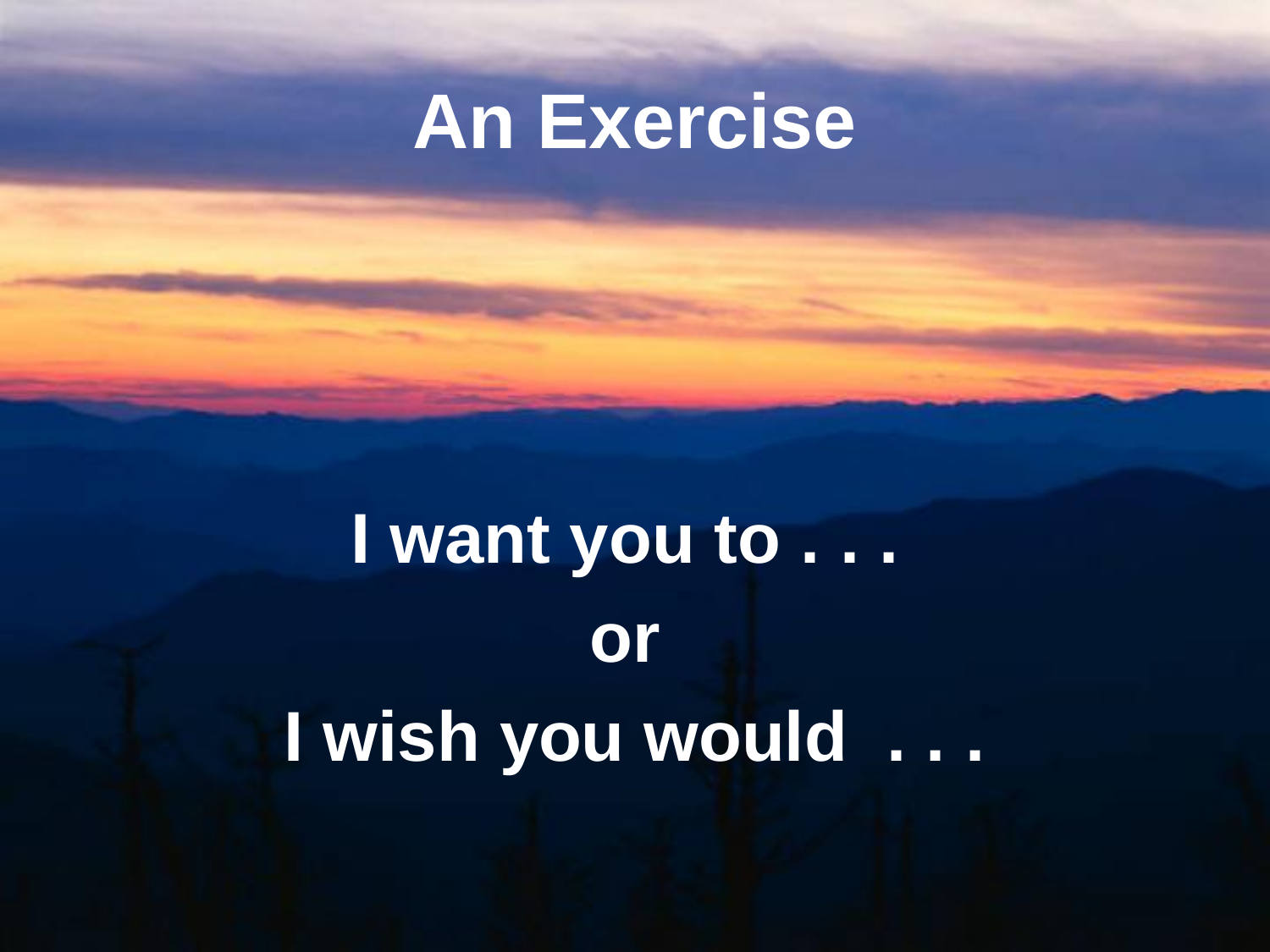

# An Exercise
I want you to . . .
or
I wish you would  . . .